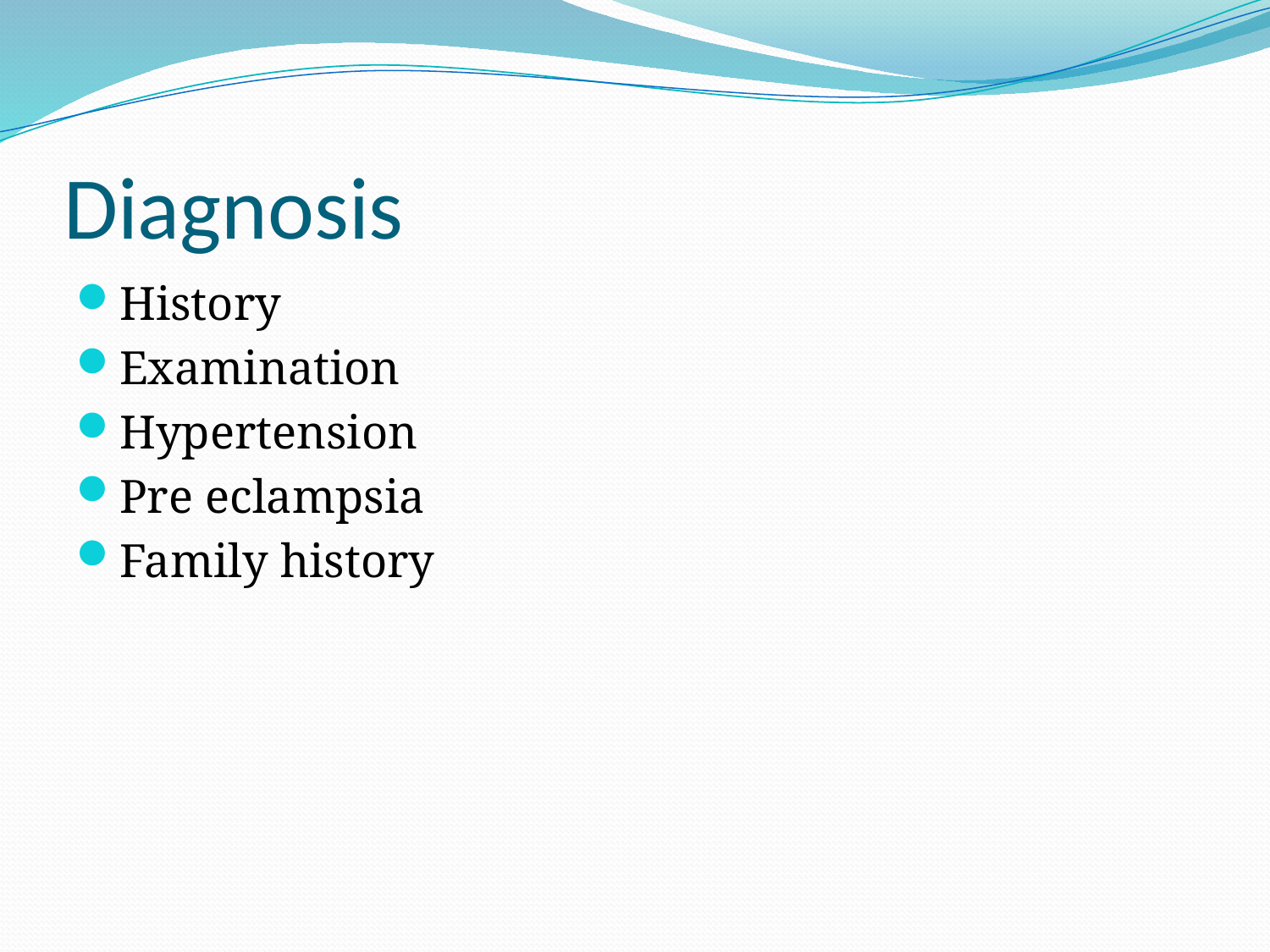

# Diagnosis
History
Examination
Hypertension
Pre eclampsia
Family history